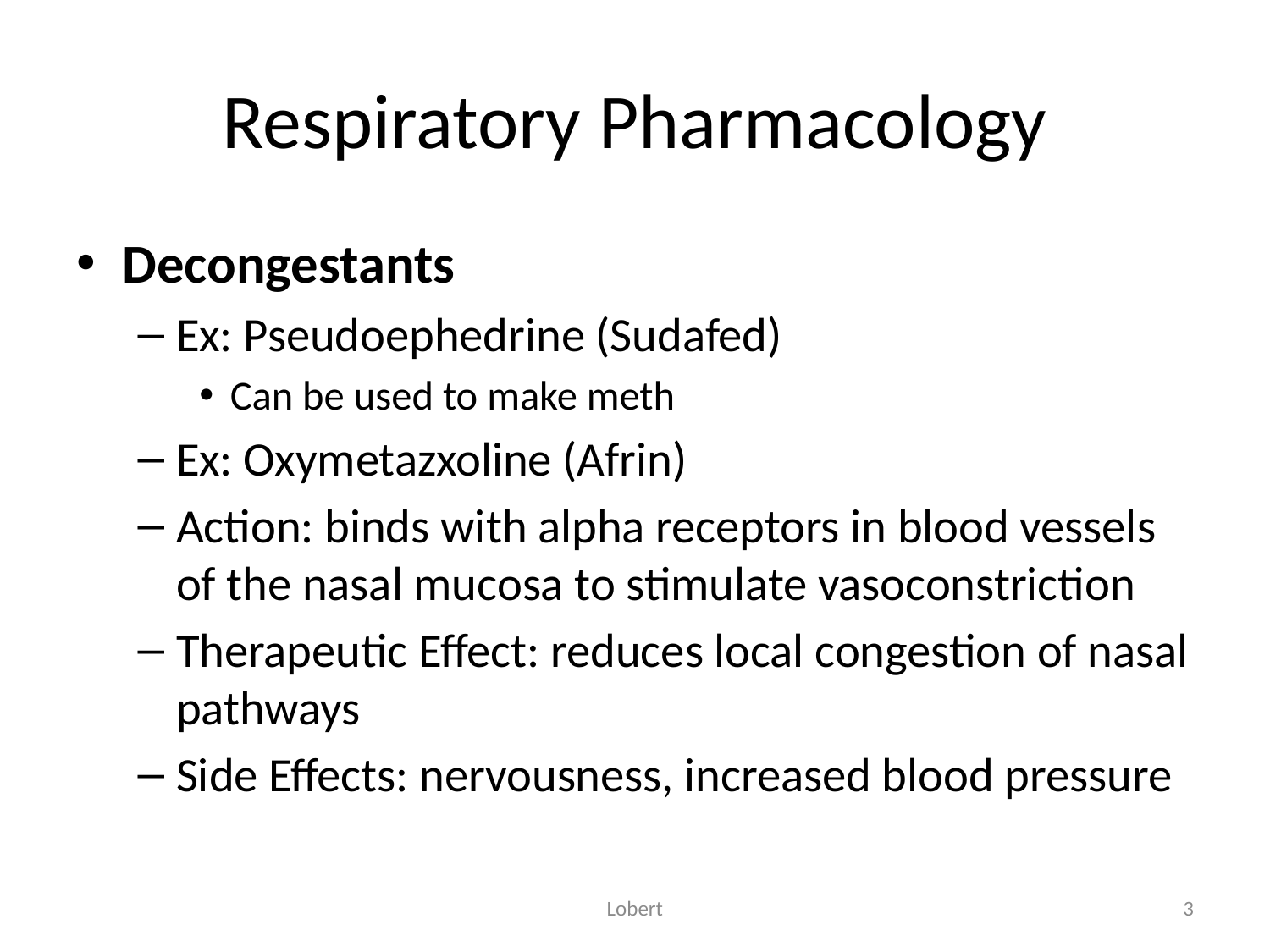

# Respiratory Pharmacology
Decongestants
Ex: Pseudoephedrine (Sudafed)
Can be used to make meth
Ex: Oxymetazxoline (Afrin)
Action: binds with alpha receptors in blood vessels of the nasal mucosa to stimulate vasoconstriction
Therapeutic Effect: reduces local congestion of nasal pathways
Side Effects: nervousness, increased blood pressure

Lobert
3